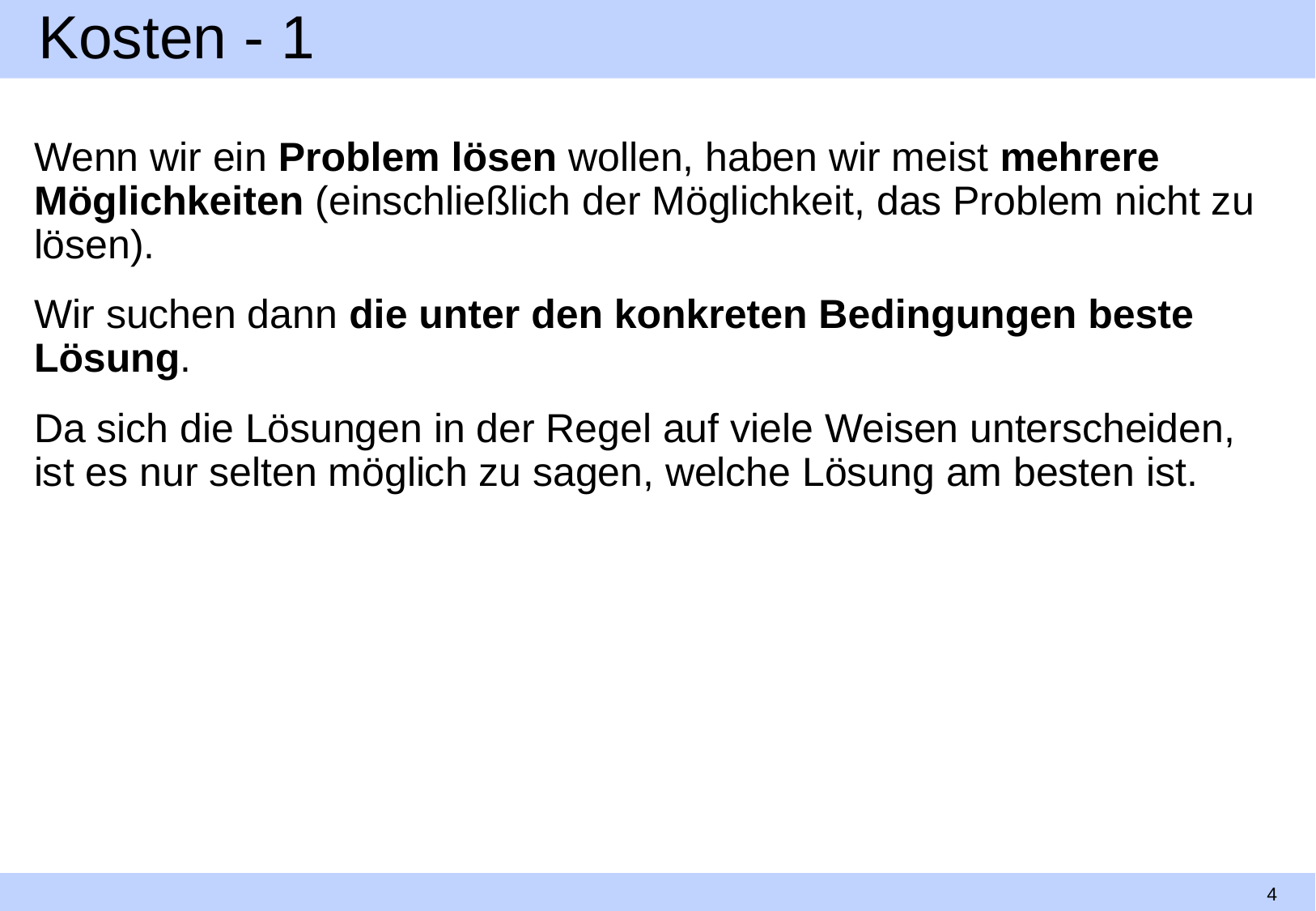

# Kosten - 1
Wenn wir ein Problem lösen wollen, haben wir meist mehrere Möglichkeiten (einschließlich der Möglichkeit, das Problem nicht zu lösen).
Wir suchen dann die unter den konkreten Bedingungen beste Lösung.
Da sich die Lösungen in der Regel auf viele Weisen unterscheiden, ist es nur selten möglich zu sagen, welche Lösung am besten ist.

4